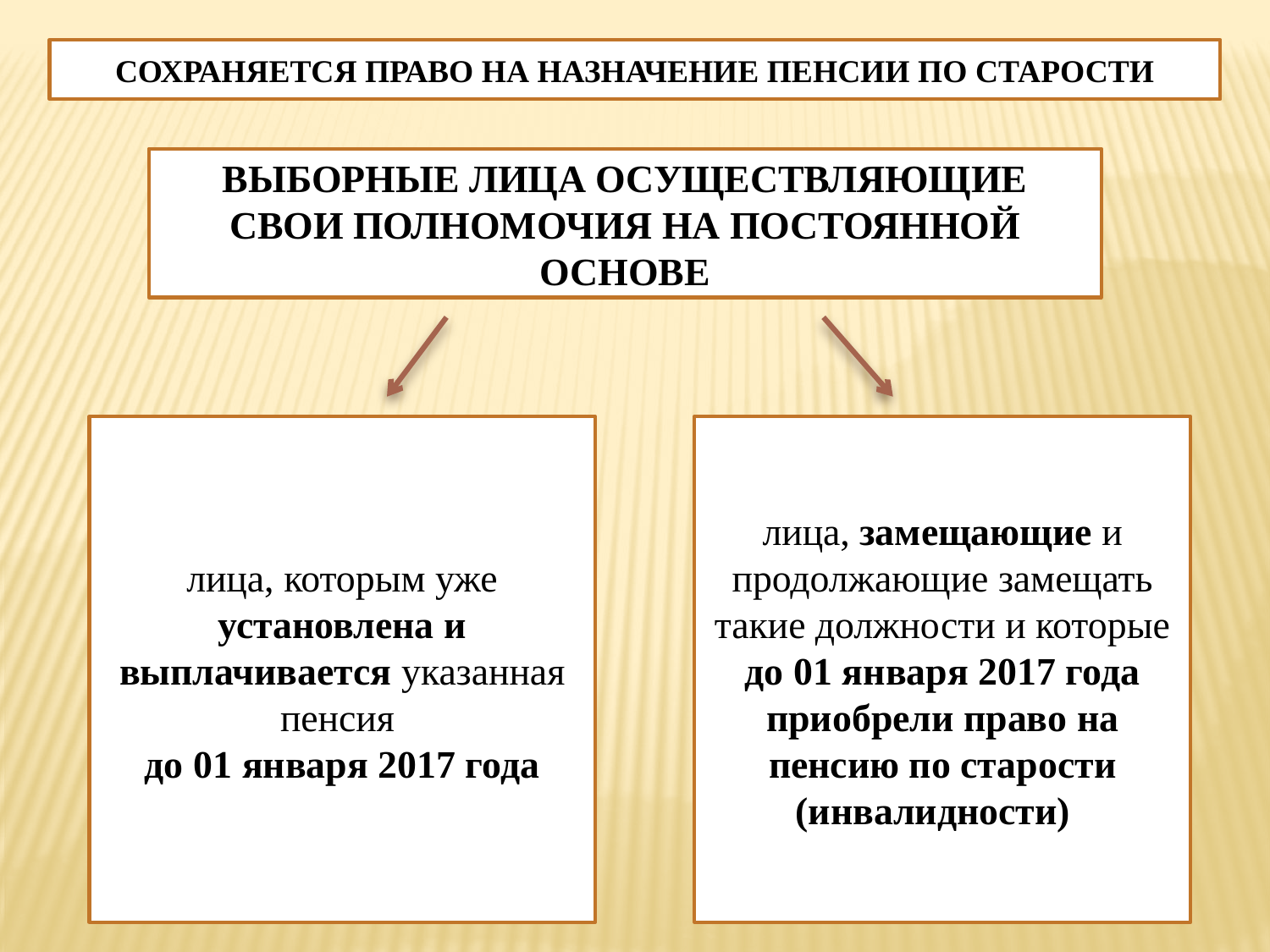

СОХРАНЯЕТСЯ ПРАВО НА НАЗНАЧЕНИЕ ПЕНСИИ ПО СТАРОСТИ
ВЫБОРНЫЕ ЛИЦА ОСУЩЕСТВЛЯЮЩИЕ СВОИ ПОЛНОМОЧИЯ НА ПОСТОЯННОЙ ОСНОВЕ
лица, которым уже установлена и выплачивается указанная пенсия
до 01 января 2017 года
лица, замещающие и продолжающие замещать такие должности и которые до 01 января 2017 года приобрели право на пенсию по старости (инвалидности)